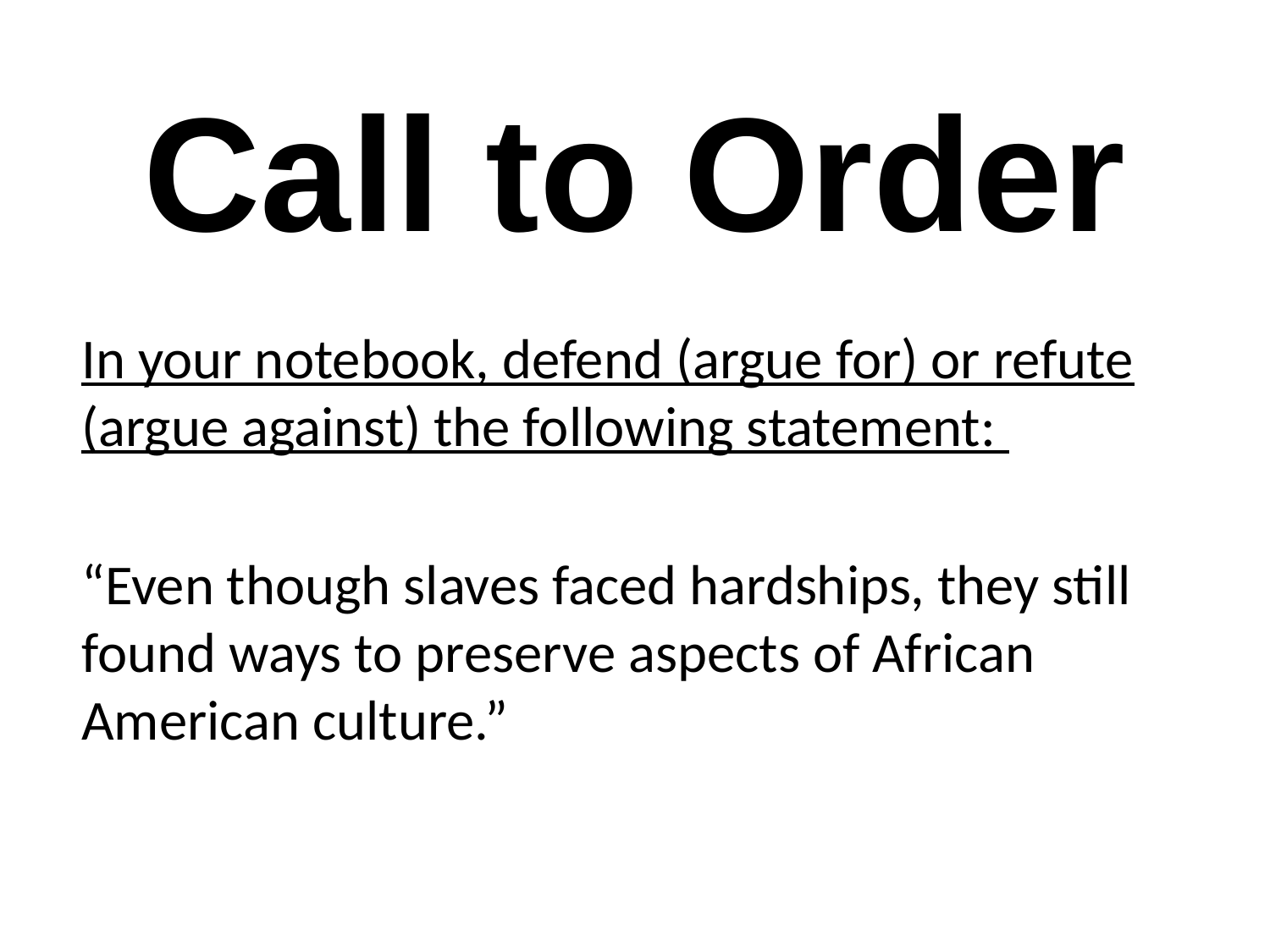

# Call to Order
In your notebook, defend (argue for) or refute (argue against) the following statement:

“Even though slaves faced hardships, they still found ways to preserve aspects of African American culture.”